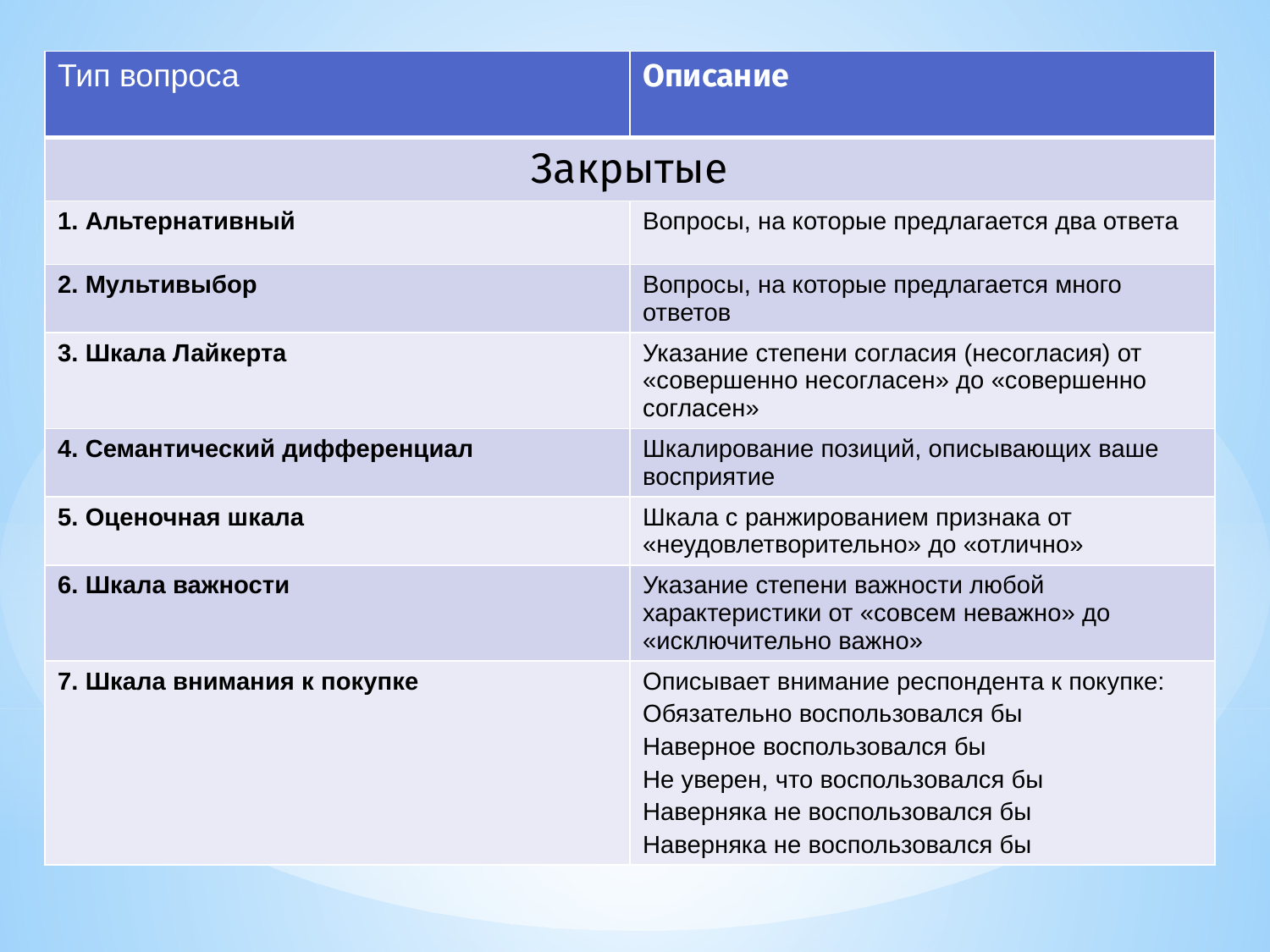

| Тип вопроса | Описание |
| --- | --- |
| Закрытые |  |
| 1. Альтернативный | Вопросы, на которые предлагается два ответа |
| 2. Мультивыбор | Вопросы, на которые предлагается много ответов |
| 3. Шкала Лайкерта | Указание степени согласия (несогласия) от «совершенно несогласен» до «совершенно согласен» |
| 4. Семантический дифференциал | Шкалирование позиций, описывающих ваше восприятие |
| 5. Оценочная шкала | Шкала с ранжированием признака от «неудовлетворительно» до «отлично» |
| 6. Шкала важности | Указание степени важности любой характеристики от «совсем неважно» до «исключительно важно» |
| 7. Шкала внимания к покупке | Описывает внимание респондента к покупке: Обязательно воспользовался бы Наверное воспользовался бы Не уверен, что воспользовался бы Наверняка не воспользовался бы Наверняка не воспользовался бы |